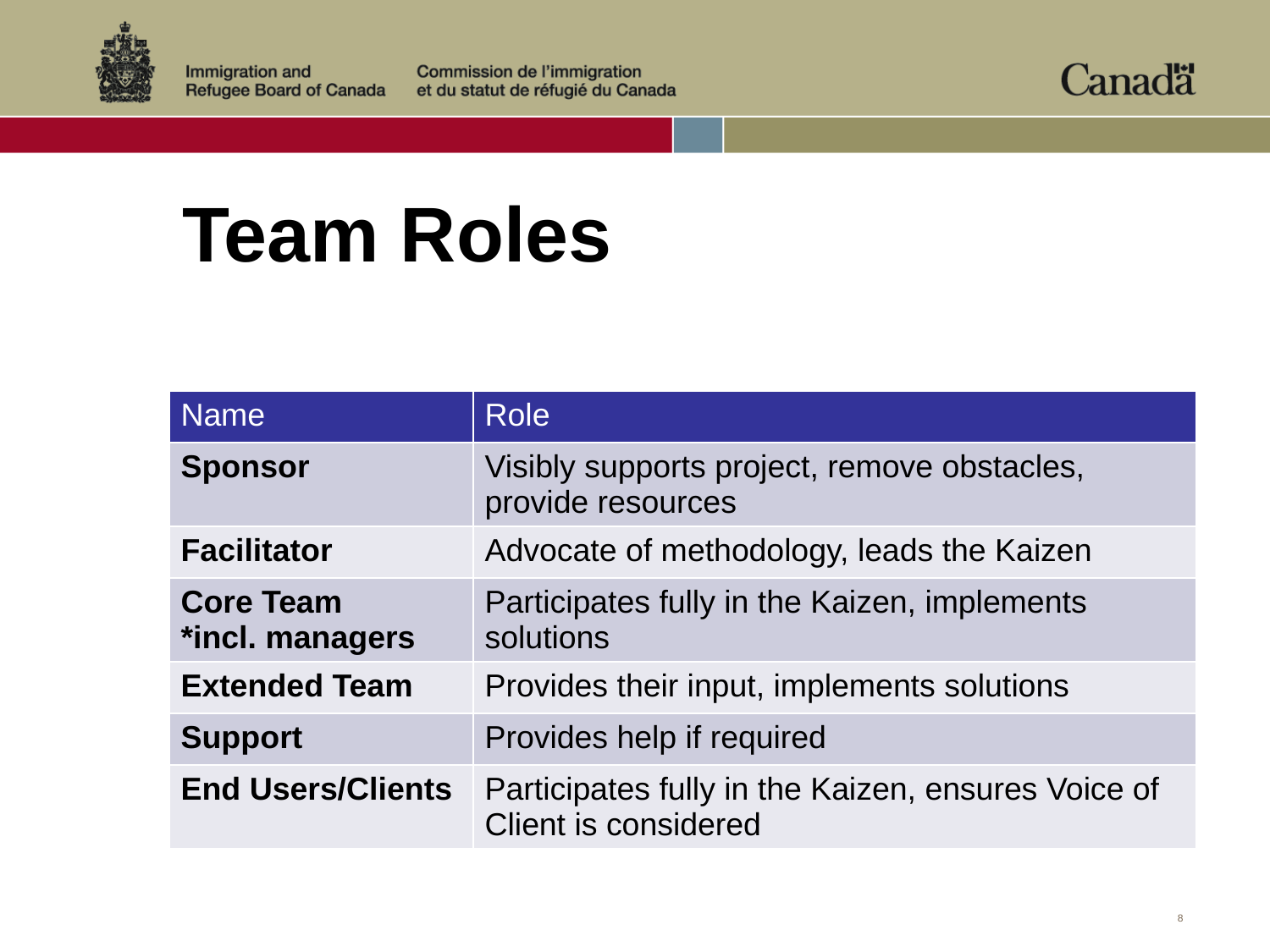

# Team Roles
| Name | Role |
| --- | --- |
| Sponsor | Visibly supports project, remove obstacles, provide resources |
| Facilitator | Advocate of methodology, leads the Kaizen |
| Core Team \*incl. managers | Participates fully in the Kaizen, implements solutions |
| Extended Team | Provides their input, implements solutions |
| Support | Provides help if required |
| End Users/Clients | Participates fully in the Kaizen, ensures Voice of Client is considered |
8